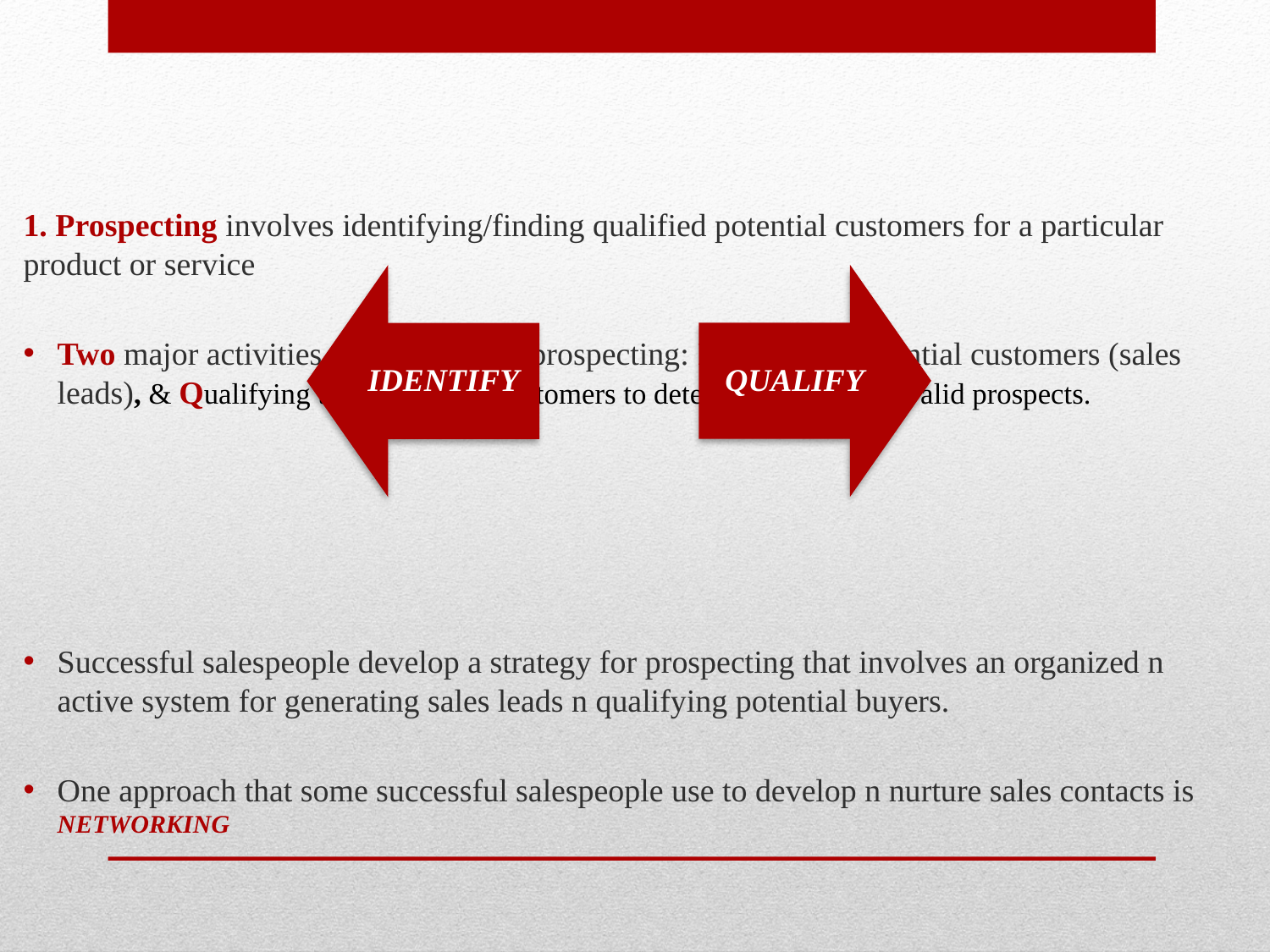

1. Prospecting involves identifying/finding qualified potential customers for a particular product or service

Two major activities are involved in prospecting: Identifying potential customers (sales leads), & Qualifying these potential customers to determine if they are valid prospects.

Successful salespeople develop a strategy for prospecting that involves an organized n active system for generating sales leads n qualifying potential buyers.

One approach that some successful salespeople use to develop n nurture sales contacts is NETWORKING

IDENTIFY
QUALIFY